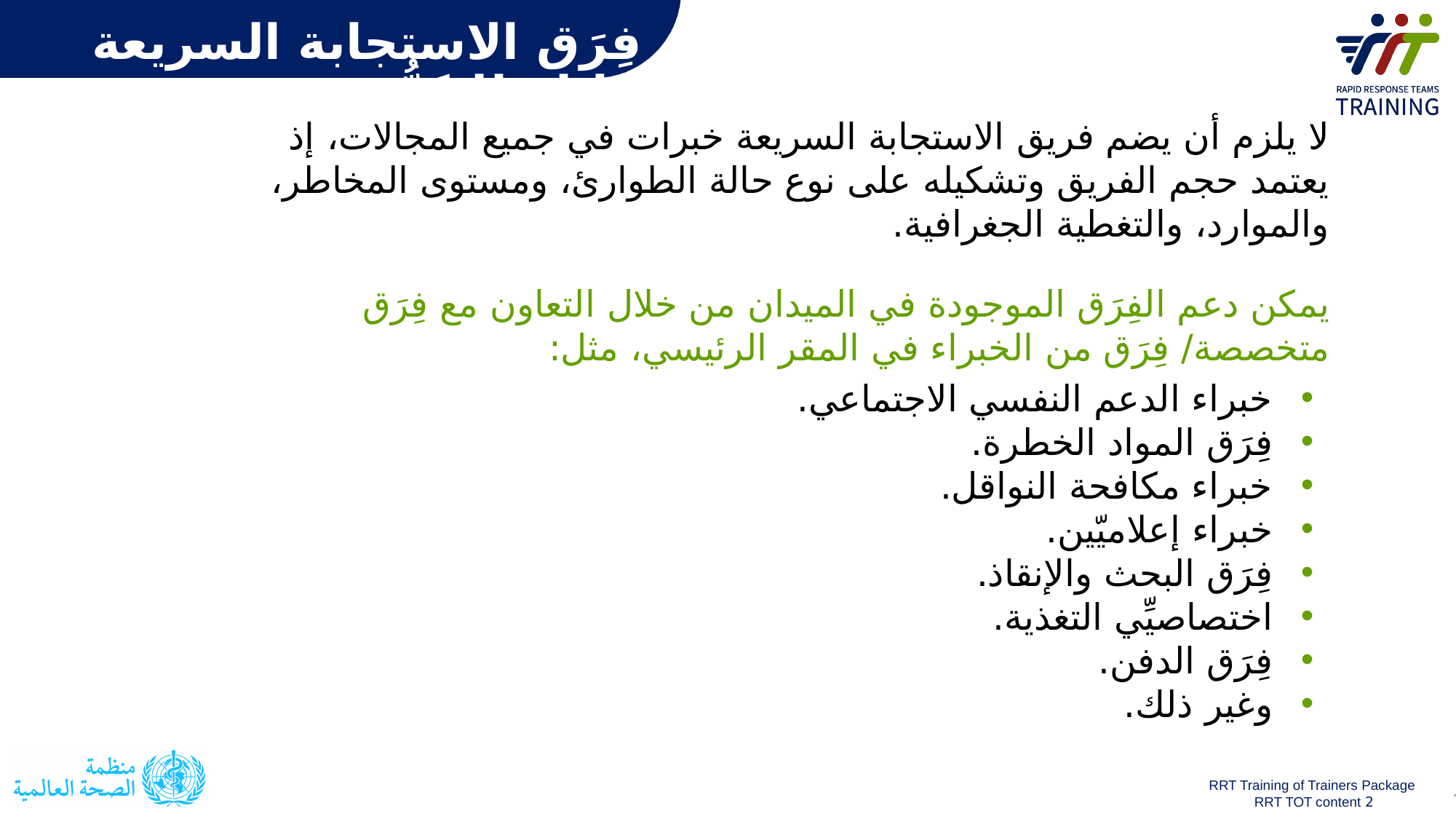

فِرَق الاستجابة السريعة قابلة للتكيُّف
لا يلزم أن يضم فريق الاستجابة السريعة خبرات في جميع المجالات، إذ يعتمد حجم الفريق وتشكيله على نوع حالة الطوارئ، ومستوى المخاطر، والموارد، والتغطية الجغرافية.

يمكن دعم الفِرَق الموجودة في الميدان من خلال التعاون مع فِرَق متخصصة/ فِرَق من الخبراء في المقر الرئيسي، مثل:
خبراء الدعم النفسي الاجتماعي.
فِرَق المواد الخطرة.
خبراء مكافحة النواقل.
خبراء إعلاميّين.
فِرَق البحث والإنقاذ.
اختصاصيِّي التغذية.
فِرَق الدفن.
وغير ذلك.